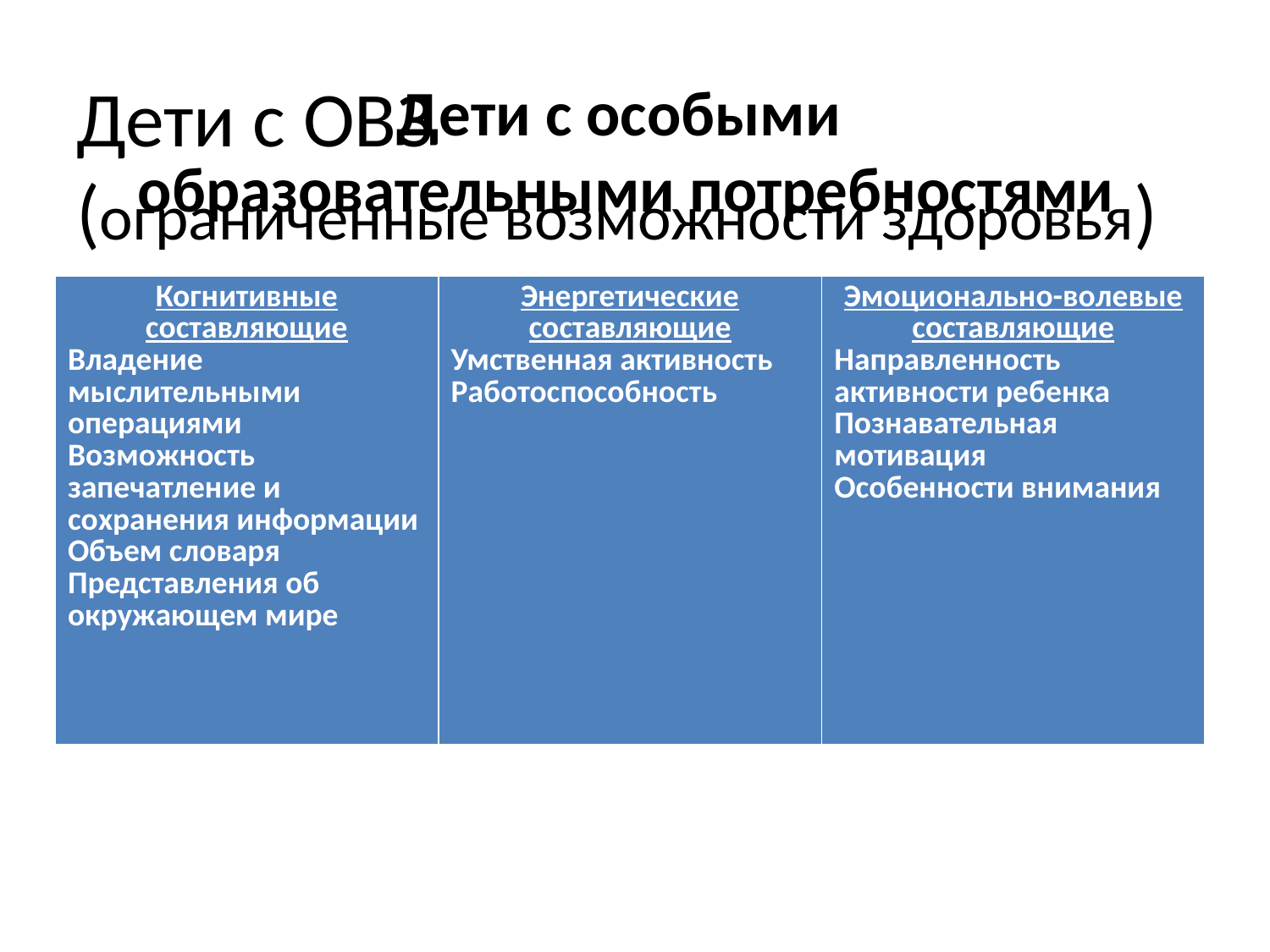

# Дети с ОВЗ (ограниченные возможности здоровья)
Дети с особыми
образовательными потребностями

| Когнитивные составляющие Владение мыслительными операциями Возможность запечатление и сохранения информации Объем словаря Представления об окружающем мире | Энергетические составляющие Умственная активность Работоспособность | Эмоционально-волевые составляющие Направленность активности ребенка Познавательная мотивация Особенности внимания |
| --- | --- | --- |